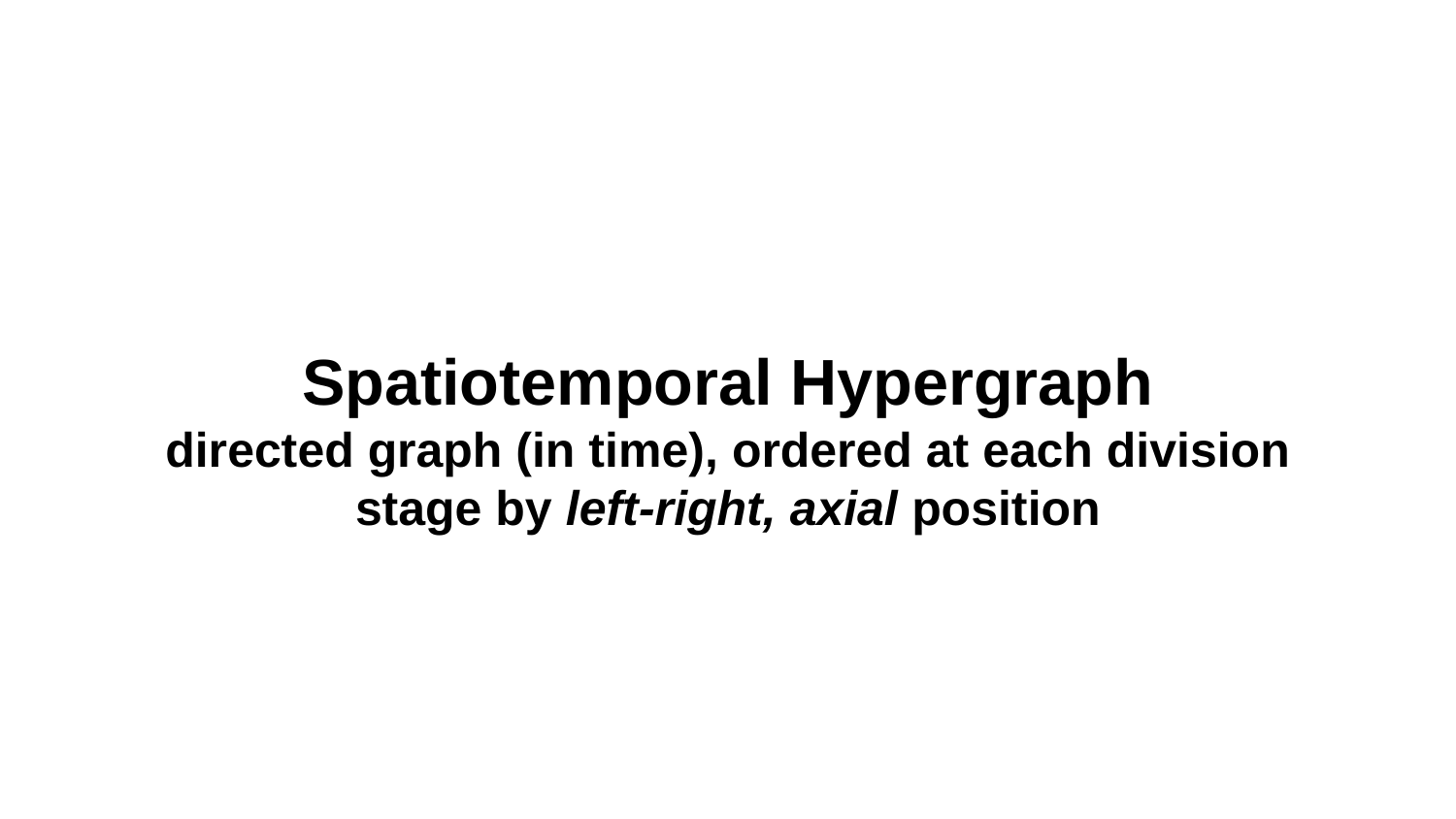

Spatiotemporal Hypergraph
directed graph (in time), ordered at each division stage by left-right, axial position